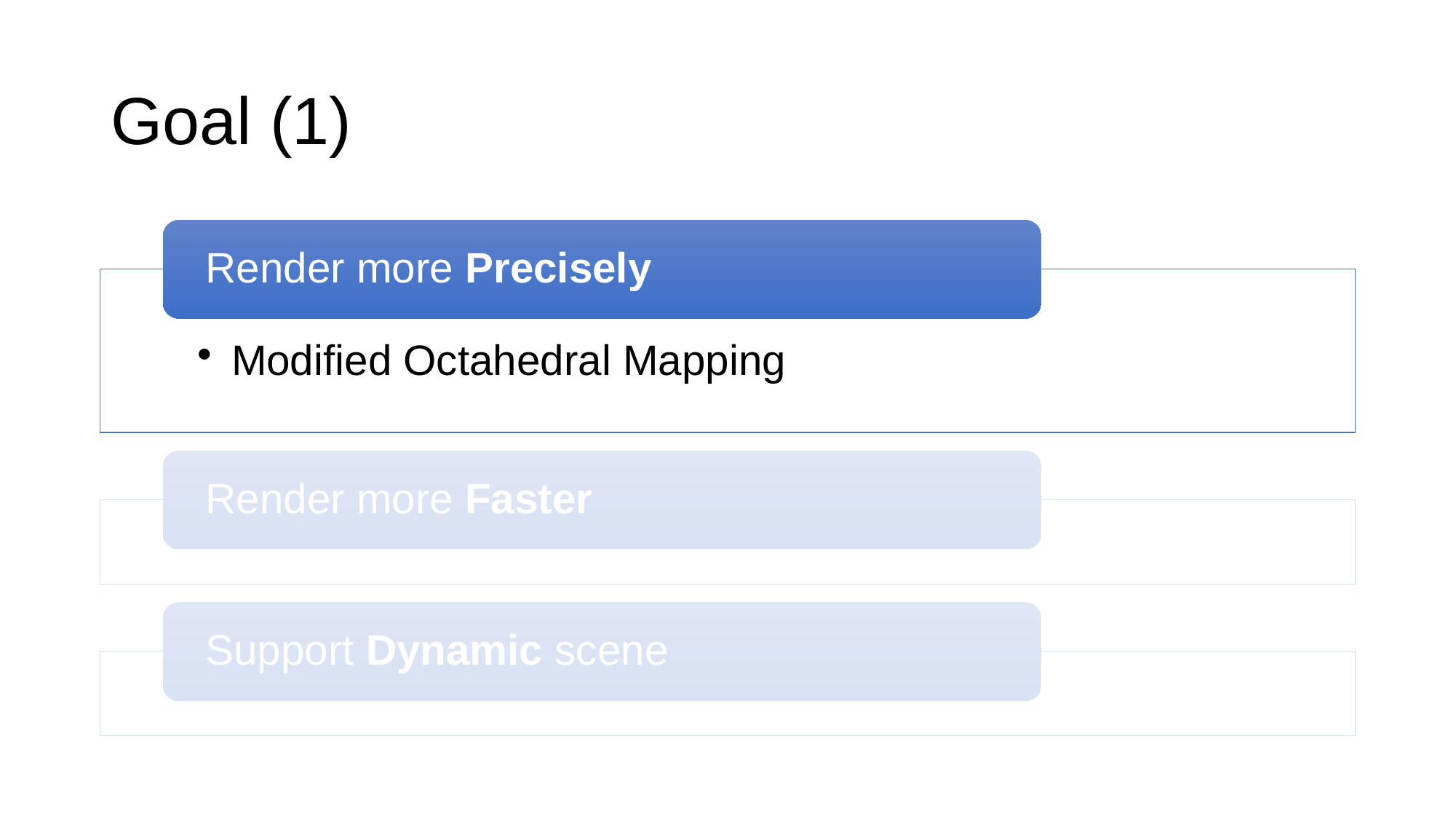

# Goal (1)
Modified Octahedral Mapping
Render more Precisely
Render more Faster
Support Dynamic scene